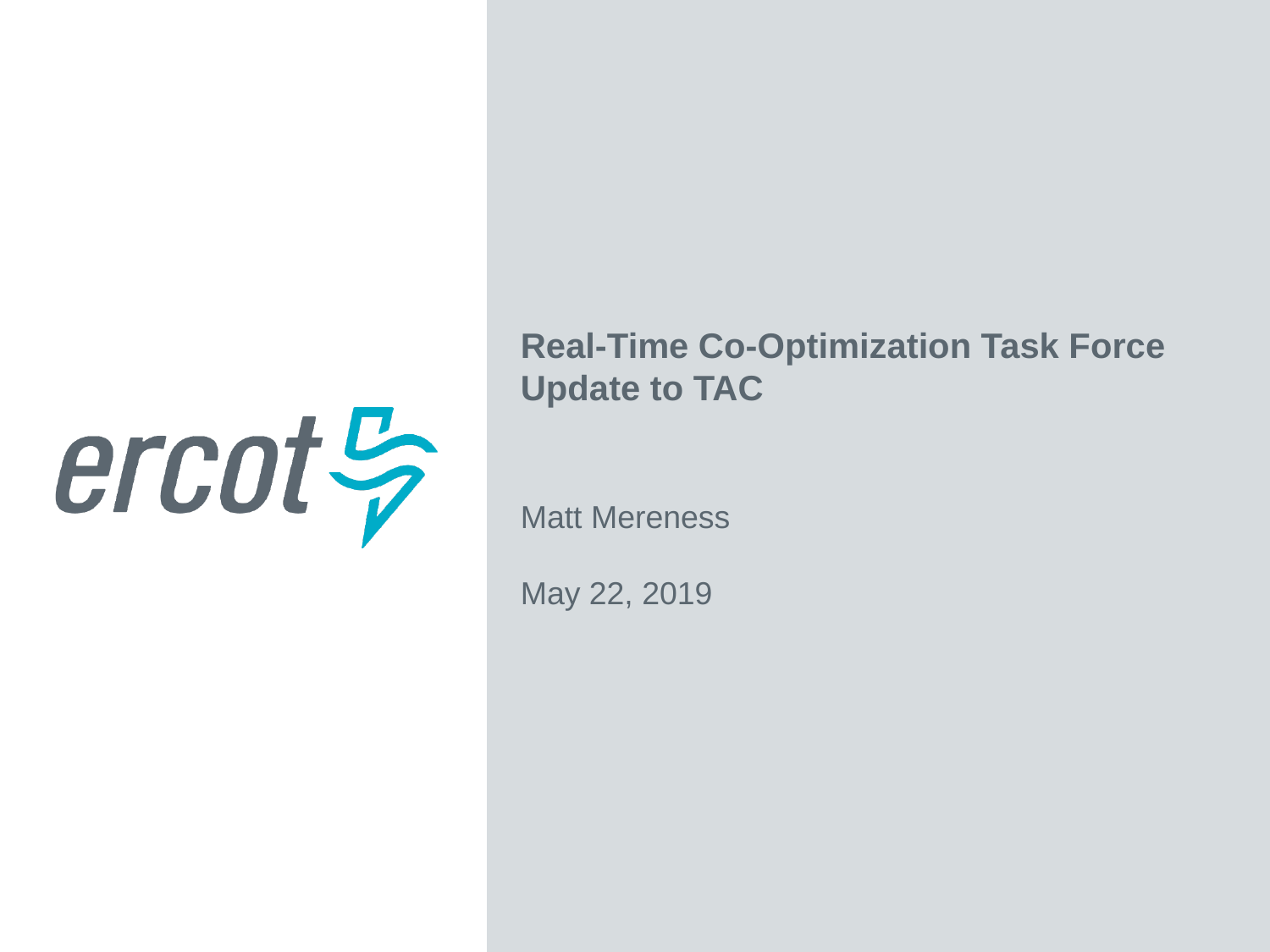

Real-Time Co-Optimization Task Force Update to TAC

Matt Mereness

May 22, 2019